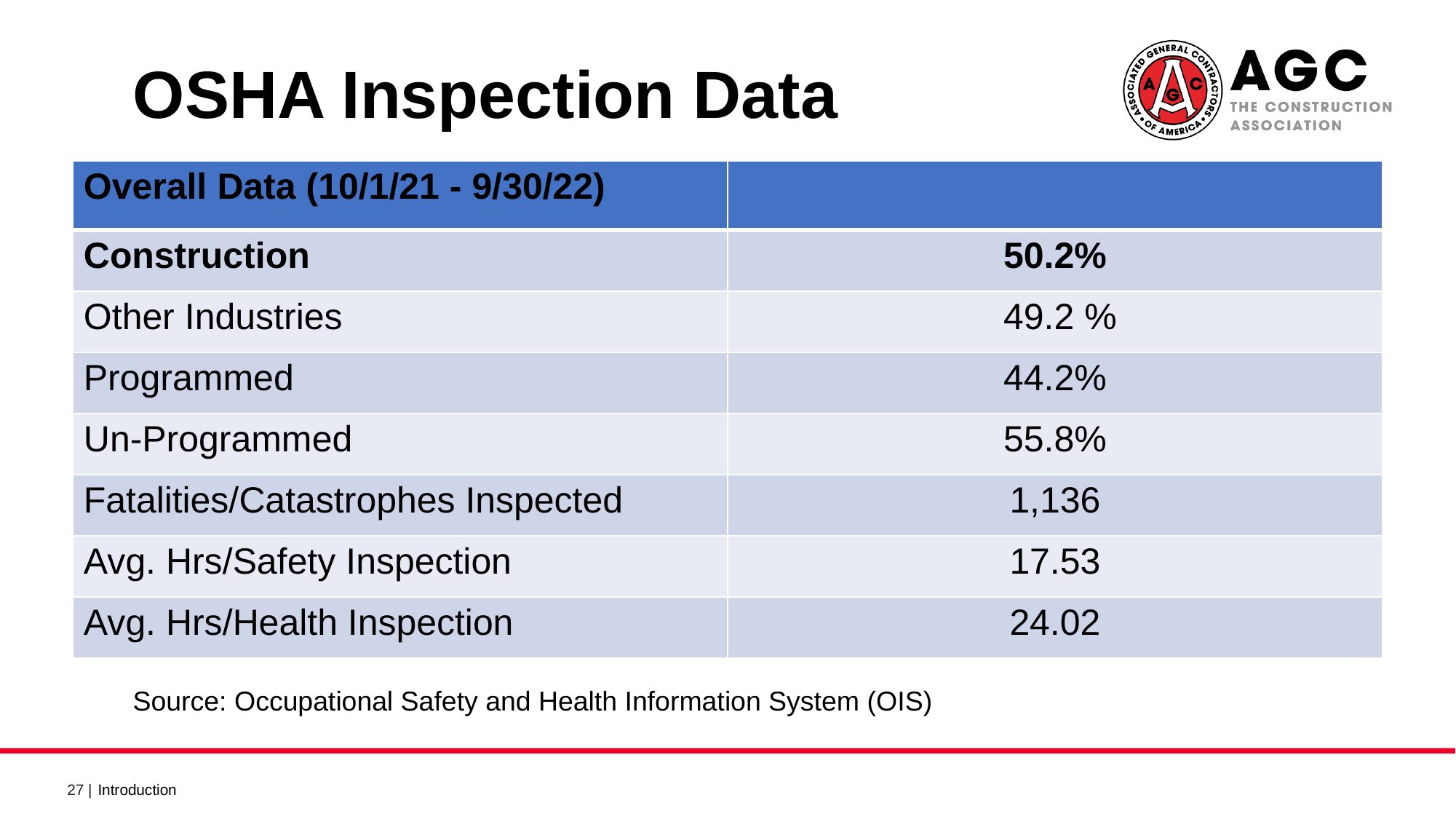

OSHA Inspection Data 2
| Overall Data (10/1/21 - 9/30/22) |  |
| --- | --- |
| Construction | 50.2% |
| Other Industries | 49.2 % |
| Programmed | 44.2% |
| Un-Programmed | 55.8% |
| Fatalities/Catastrophes Inspected | 1,136 |
| Avg. Hrs/Safety Inspection | 17.53 |
| Avg. Hrs/Health Inspection | 24.02 |
Source: Occupational Safety and Health Information System (OIS)
Introduction